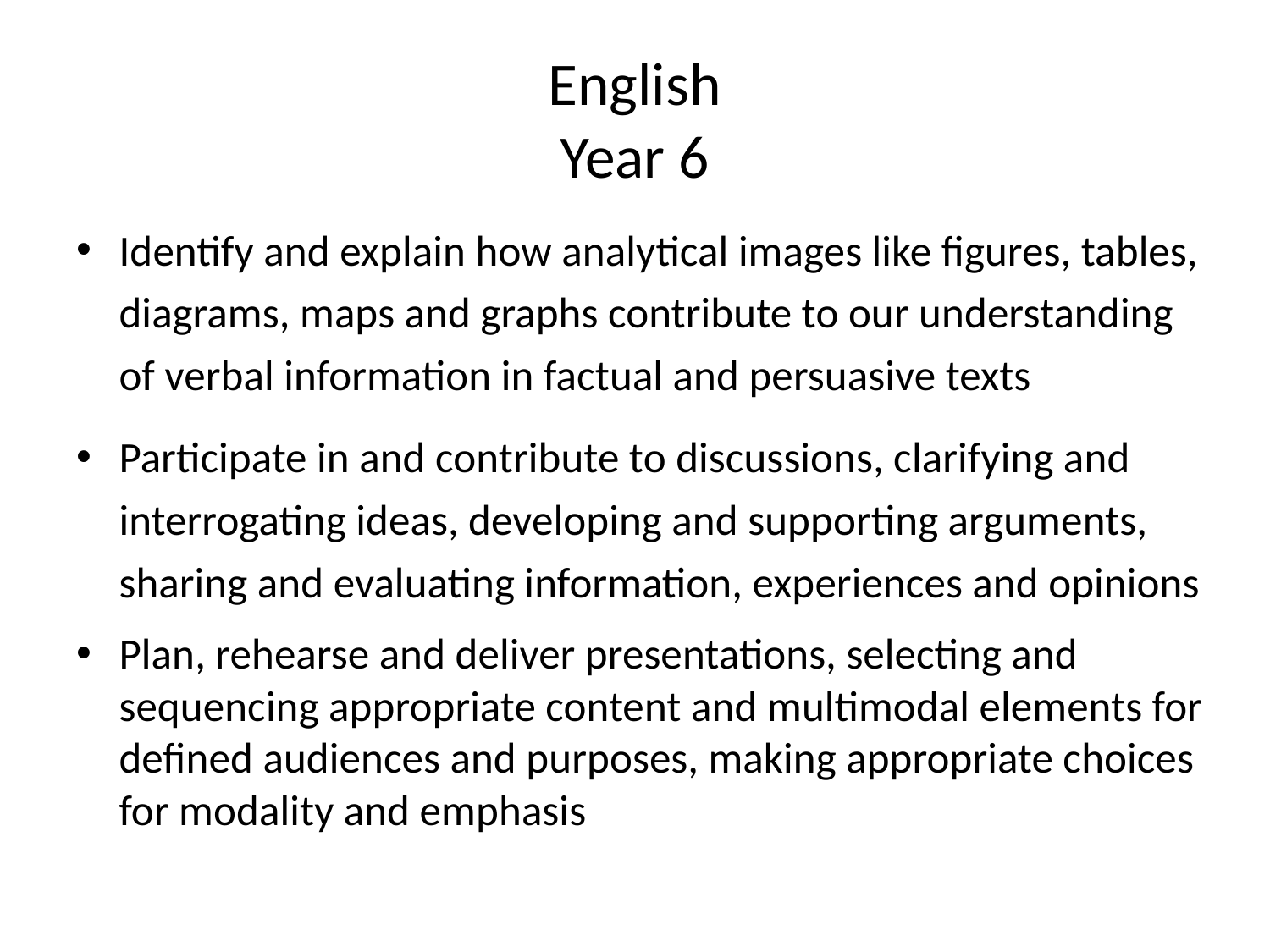

# English Year 6
Identify and explain how analytical images like figures, tables, diagrams, maps and graphs contribute to our understanding of verbal information in factual and persuasive texts
Participate in and contribute to discussions, clarifying and interrogating ideas, developing and supporting arguments, sharing and evaluating information, experiences and opinions
Plan, rehearse and deliver presentations, selecting and sequencing appropriate content and multimodal elements for defined audiences and purposes, making appropriate choices for modality and emphasis